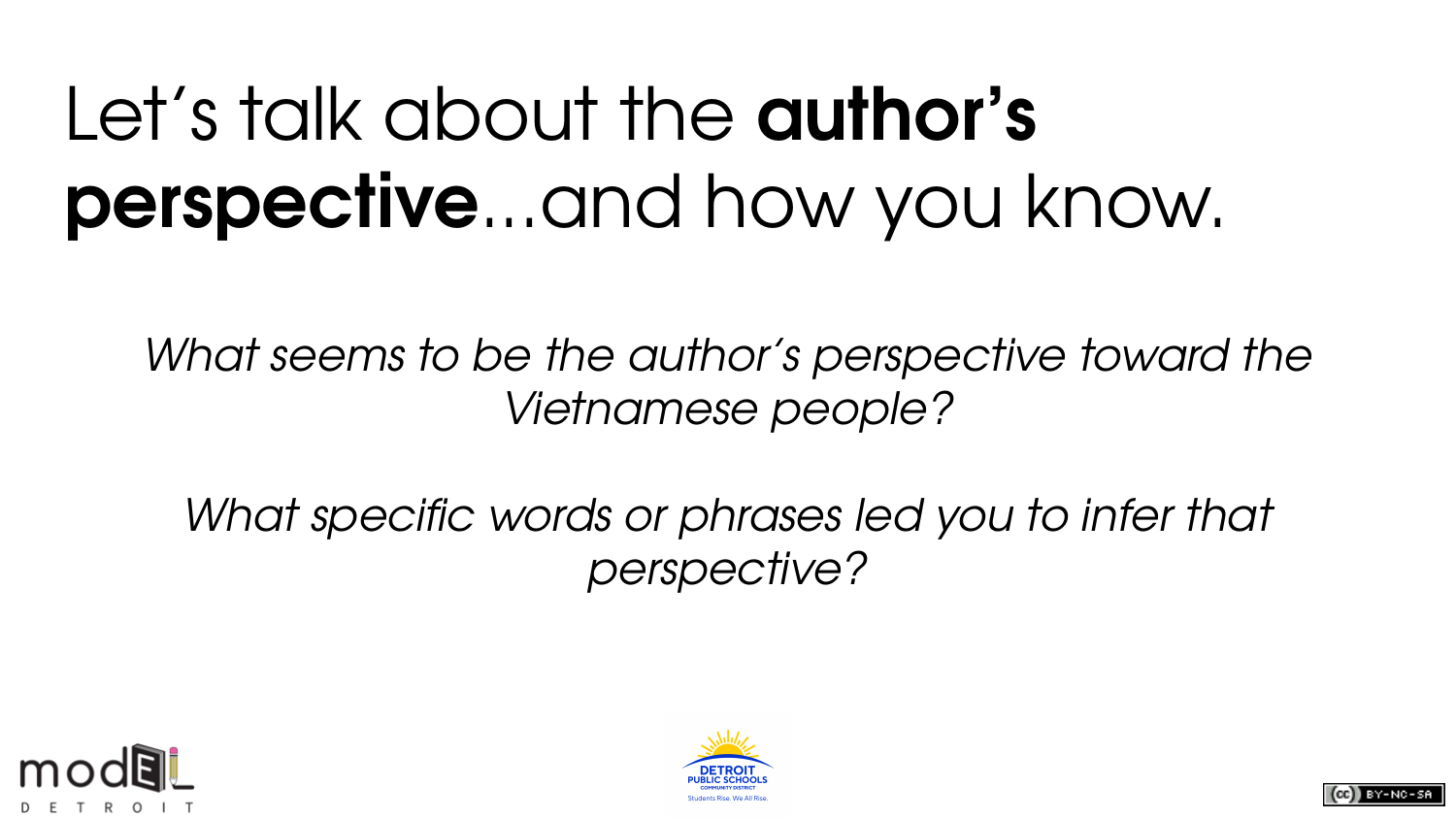

# Let’s talk about the author’s perspective...and how you know.

What seems to be the author’s perspective toward the Vietnamese people?
What specific words or phrases led you to infer that perspective?